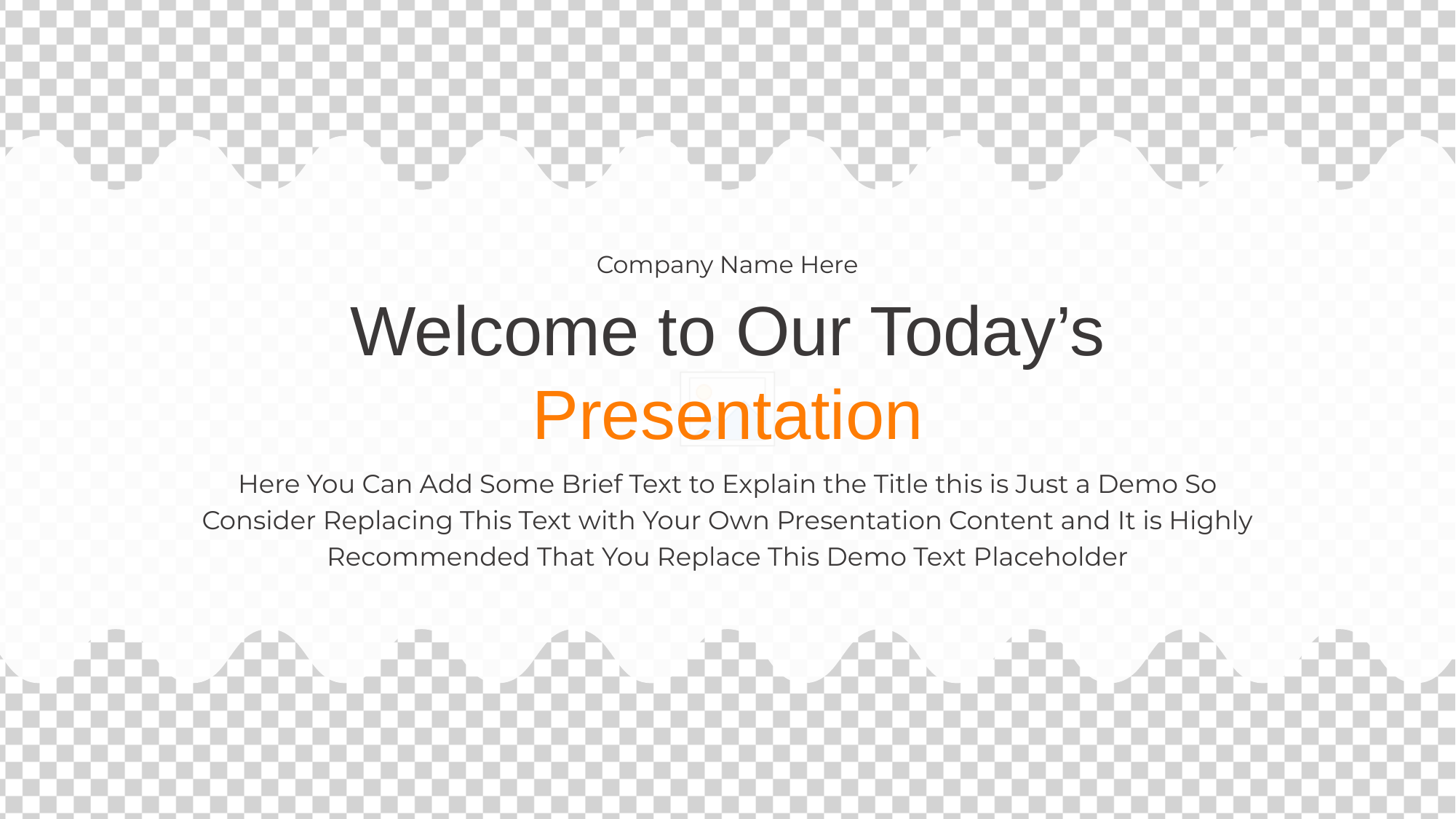

Company Name Here
Welcome to Our Today’s
Presentation
Here You Can Add Some Brief Text to Explain the Title this is Just a Demo So Consider Replacing This Text with Your Own Presentation Content and It is Highly Recommended That You Replace This Demo Text Placeholder